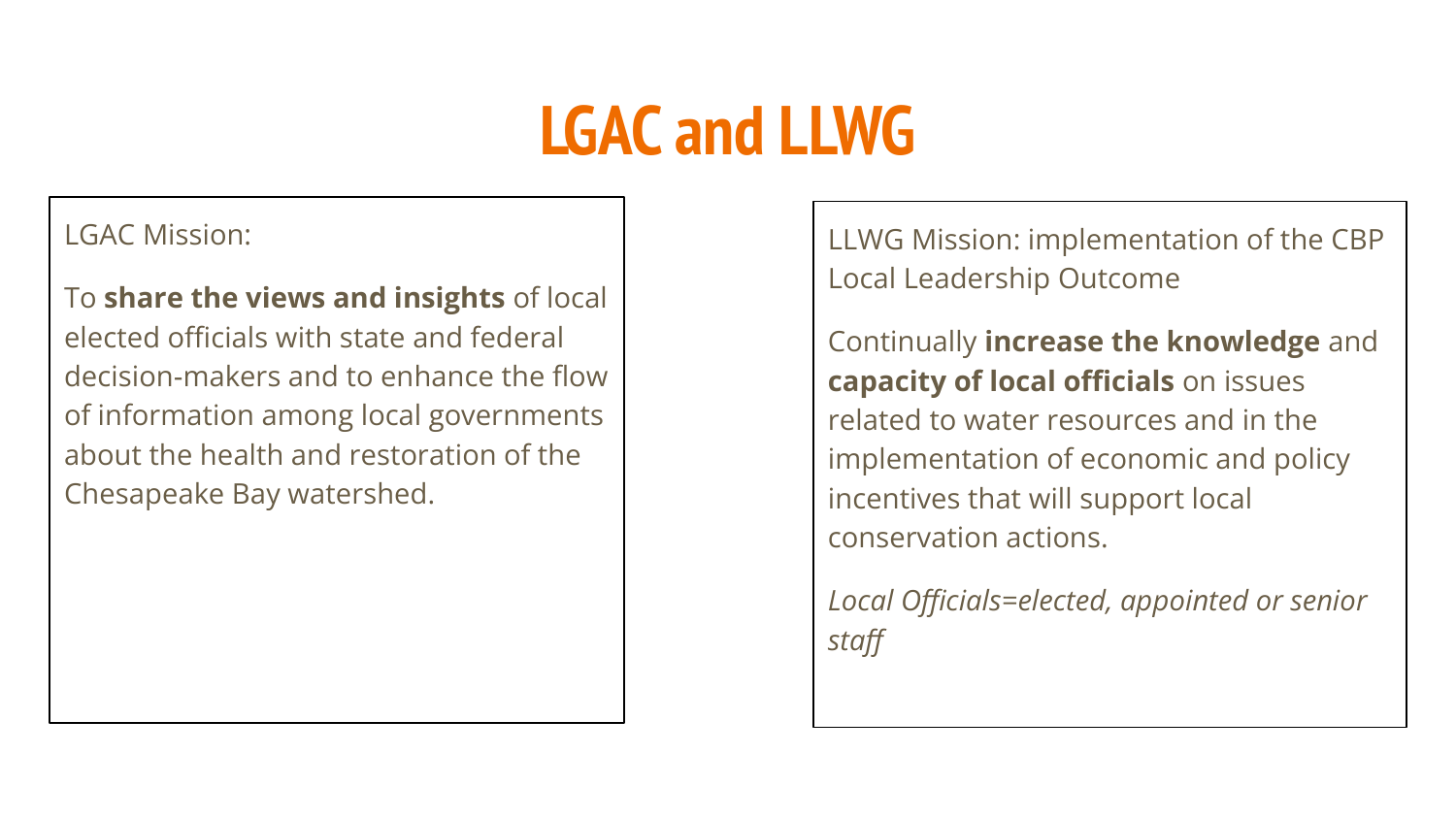

# LGAC and LLWG
LGAC Mission:
To share the views and insights of local elected officials with state and federal decision‐makers and to enhance the flow of information among local governments about the health and restoration of the Chesapeake Bay watershed.

LLWG Mission: implementation of the CBP Local Leadership Outcome
Continually increase the knowledge and capacity of local officials on issues related to water resources and in the implementation of economic and policy incentives that will support local conservation actions.
Local Officials=elected, appointed or senior staff